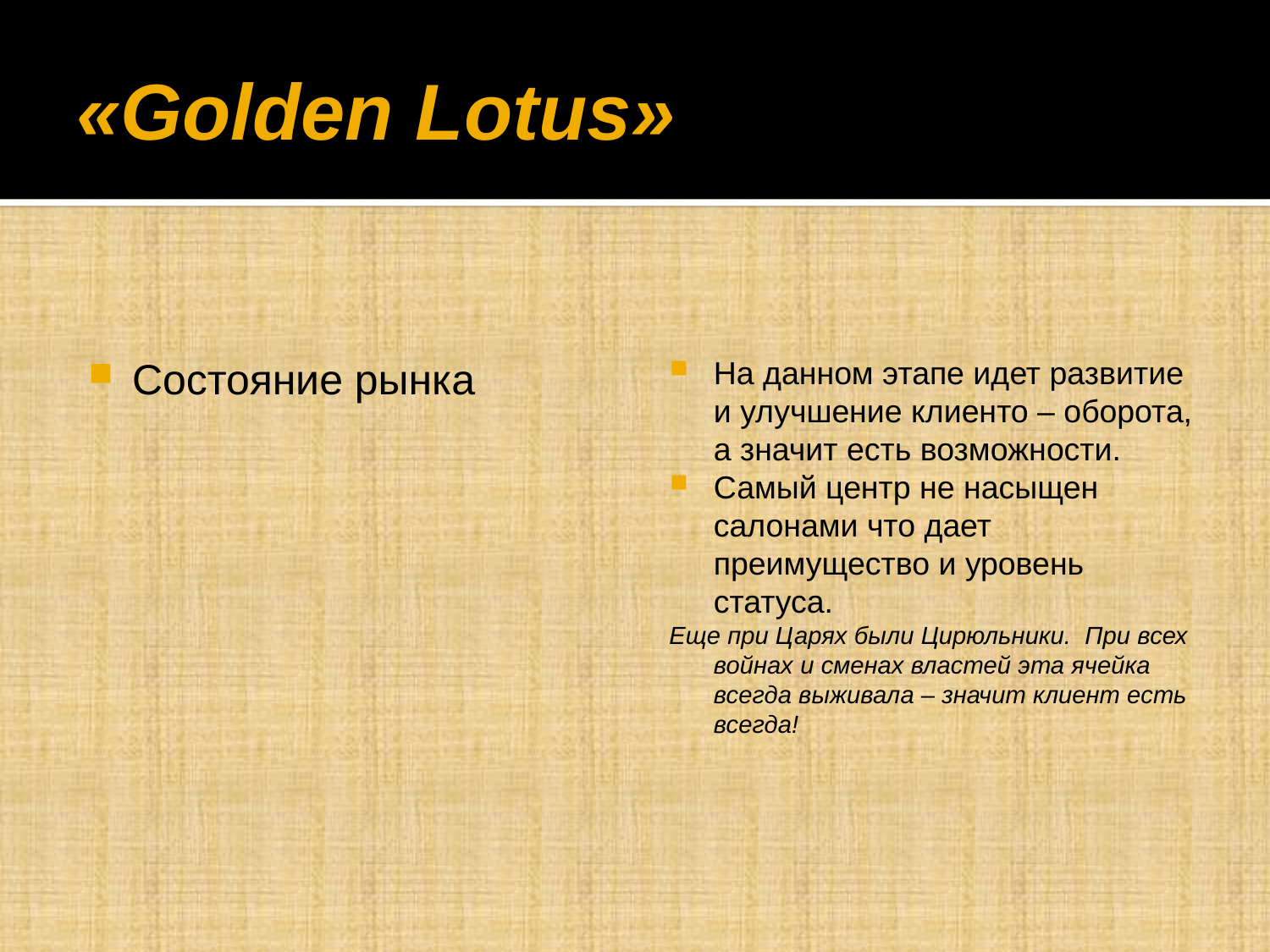

# «Golden Lotus»

Состояние рынка
На данном этапе идет развитие и улучшение клиенто – оборота, а значит есть возможности.
Самый центр не насыщен салонами что дает преимущество и уровень статуса.
Еще при Царях были Цирюльники.  При всех войнах и сменах властей эта ячейка всегда выживала – значит клиент есть всегда!